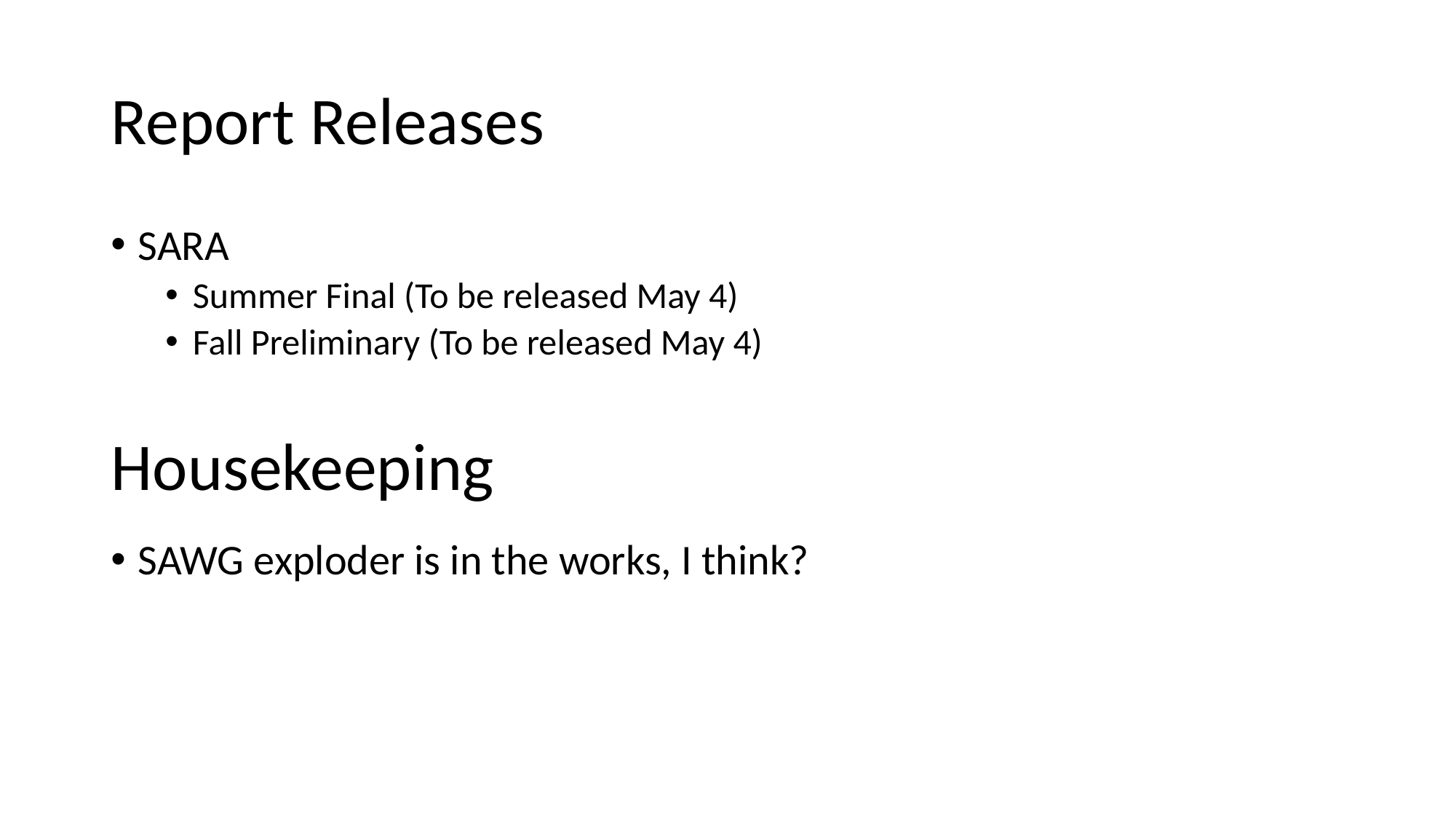

# Report Releases
SARA
Summer Final (To be released May 4)
Fall Preliminary (To be released May 4)

Housekeeping

SAWG exploder is in the works, I think?